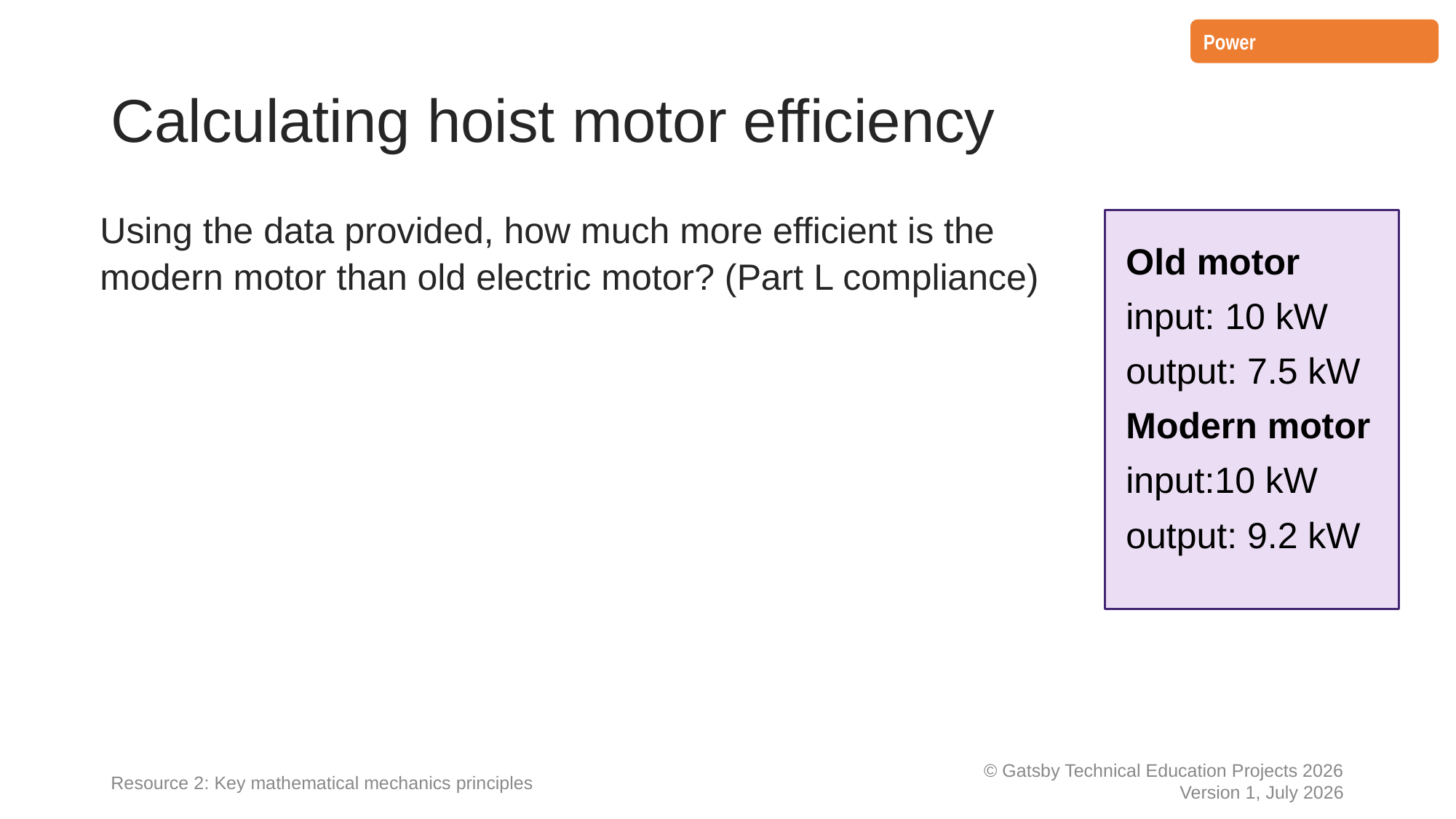

Power
# Calculating hoist motor efficiency
Using the data provided, how much more efficient is the modern motor than old electric motor? (Part L compliance)

Old motor
input: 10 kW
output: 7.5 kW
Modern motor
input:10 kW
output: 9.2 kW
Resource 2: Key mathematical mechanics principles